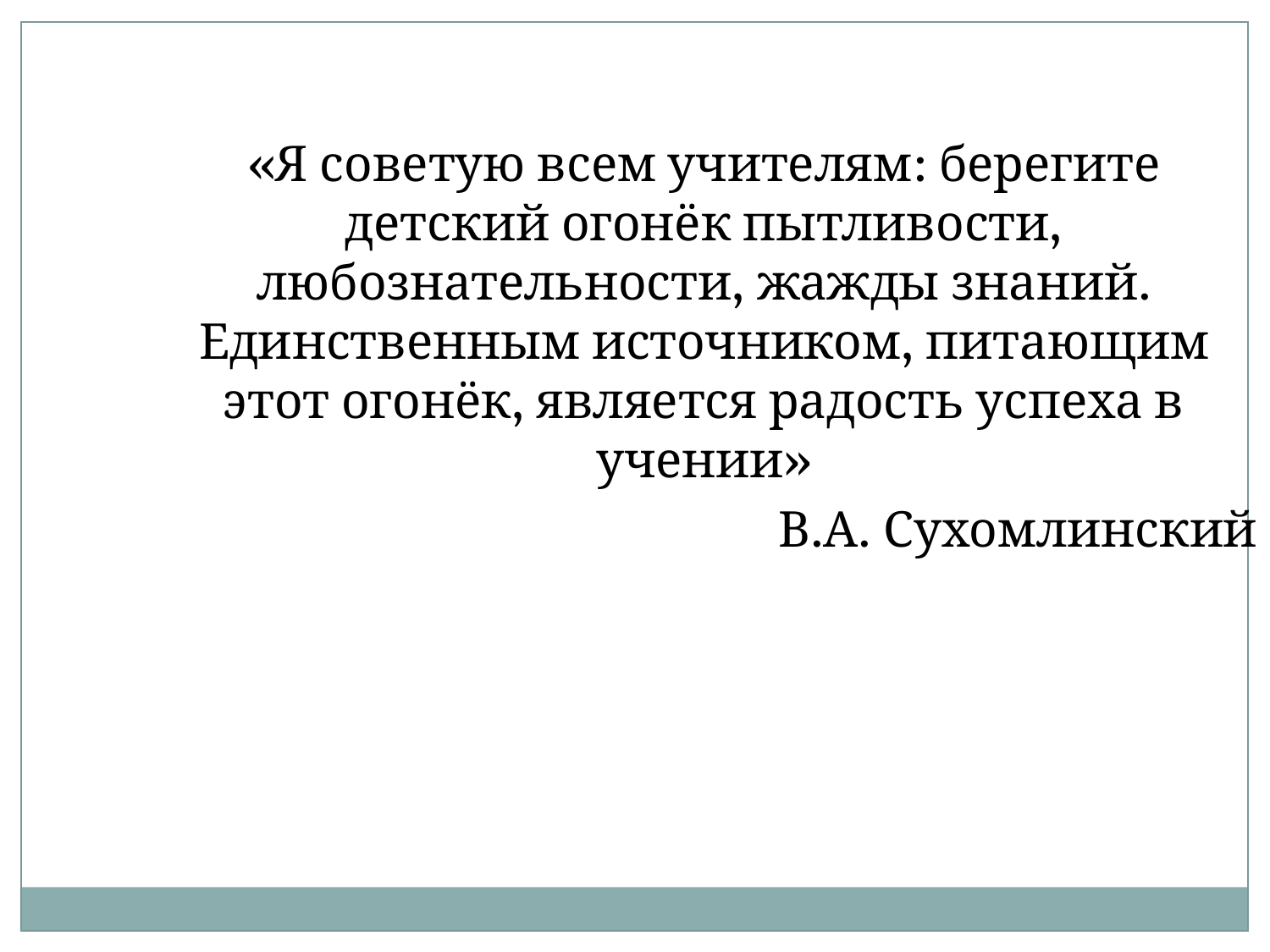

«Я советую всем учителям: берегите детский огонёк пытливости, любознательности, жажды знаний. Единственным источником, питающим этот огонёк, является радость успеха в учении»
В.А. Сухомлинский